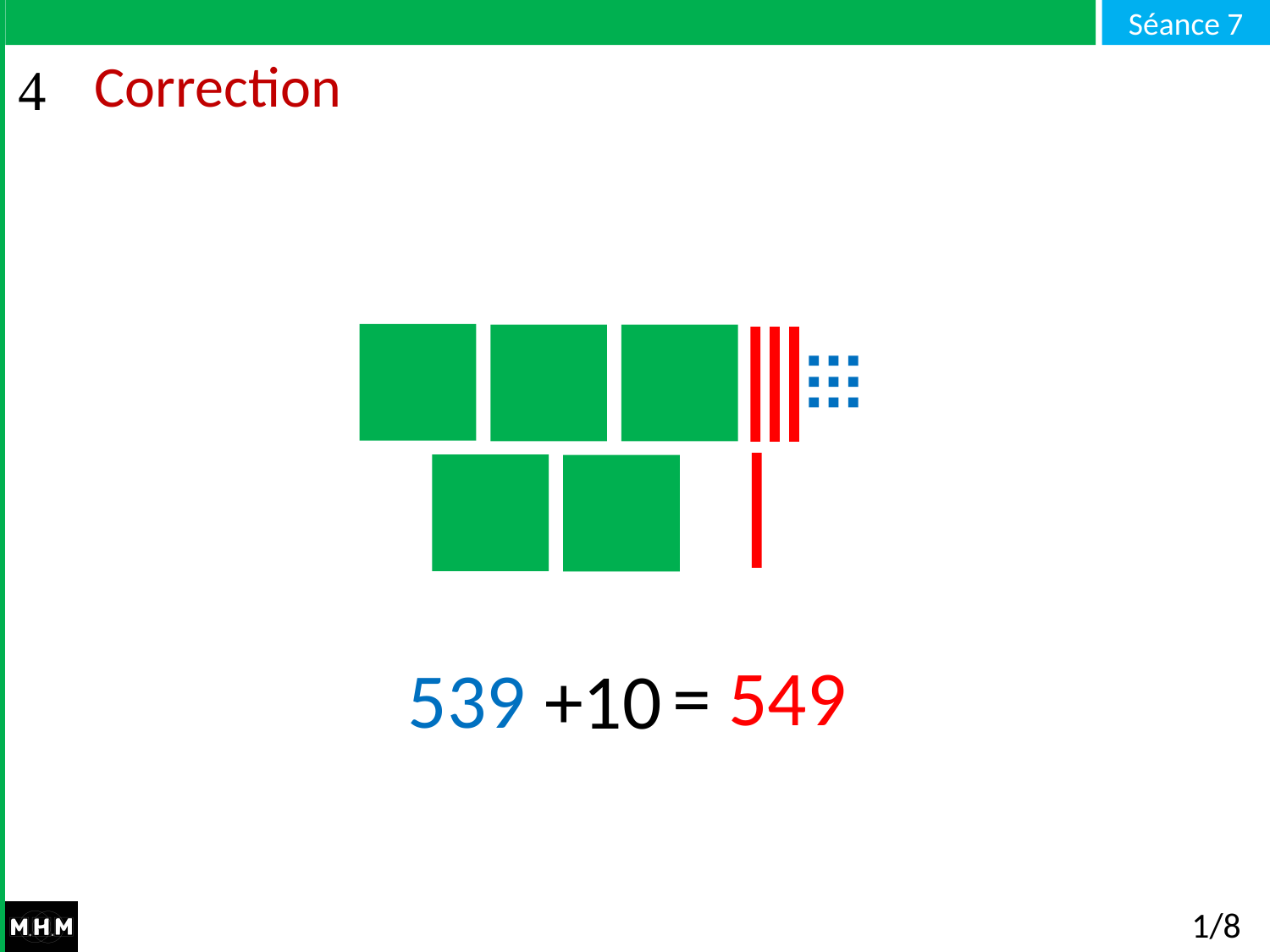

# Correction

= 549
539
+10
1/8